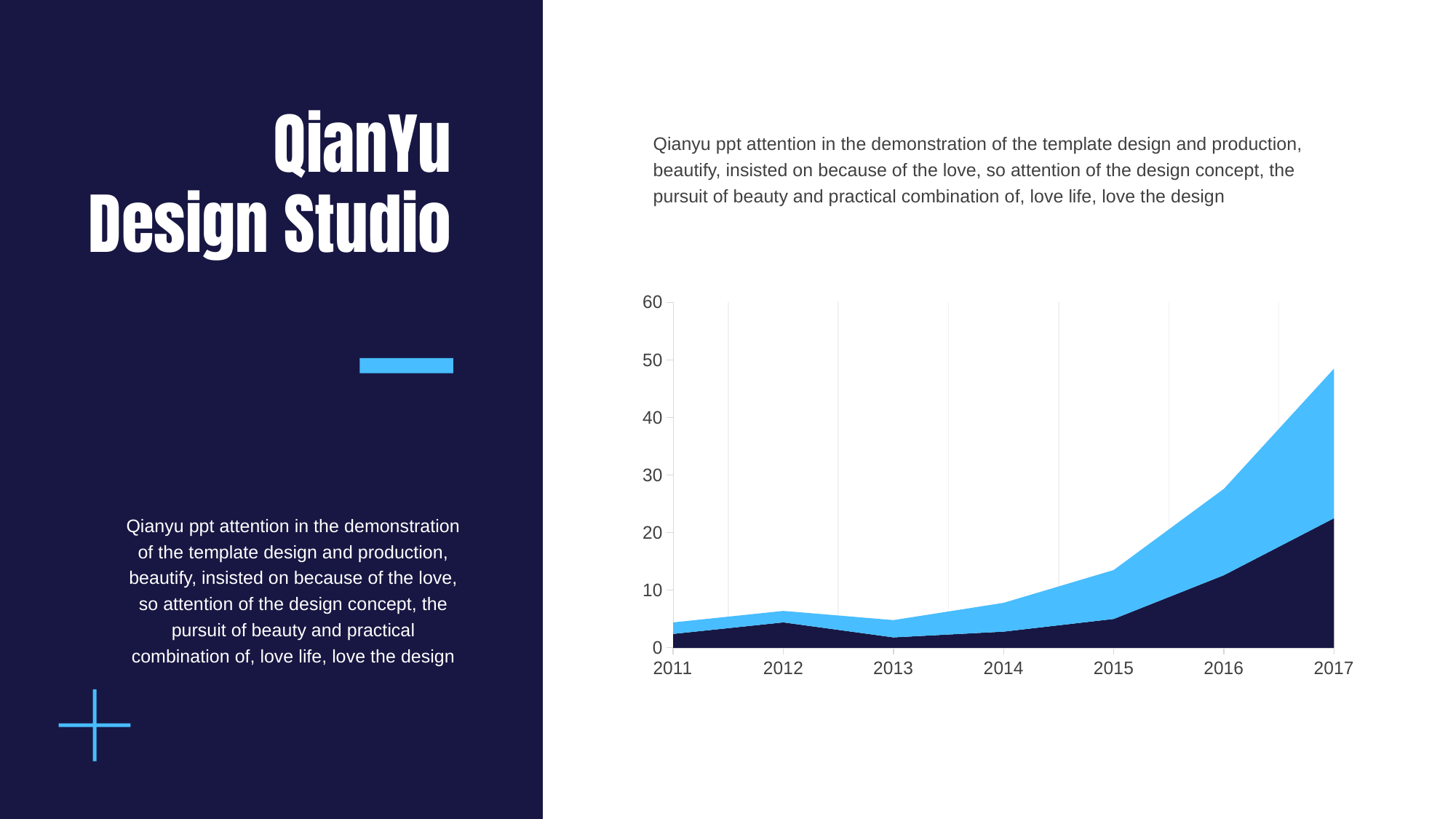

QianYu
Design Studio
Qianyu ppt attention in the demonstration of the template design and production, beautify, insisted on because of the love, so attention of the design concept, the pursuit of beauty and practical combination of, love life, love the design

### Chart

| Category | Series 2 | Series 3 |
|---|---|---|
| 2011 | 2.4 | 2.0 |
| 2012 | 4.4 | 2.0 |
| 2013 | 1.8 | 3.0 |
| 2014 | 2.8 | 5.0 |
| 2015 | 5.0 | 8.5 |
| 2016 | 12.6 | 15.0 |
| 2017 | 22.5 | 26.0 |
Qianyu ppt attention in the demonstration of the template design and production, beautify, insisted on because of the love, so attention of the design concept, the pursuit of beauty and practical combination of, love life, love the design